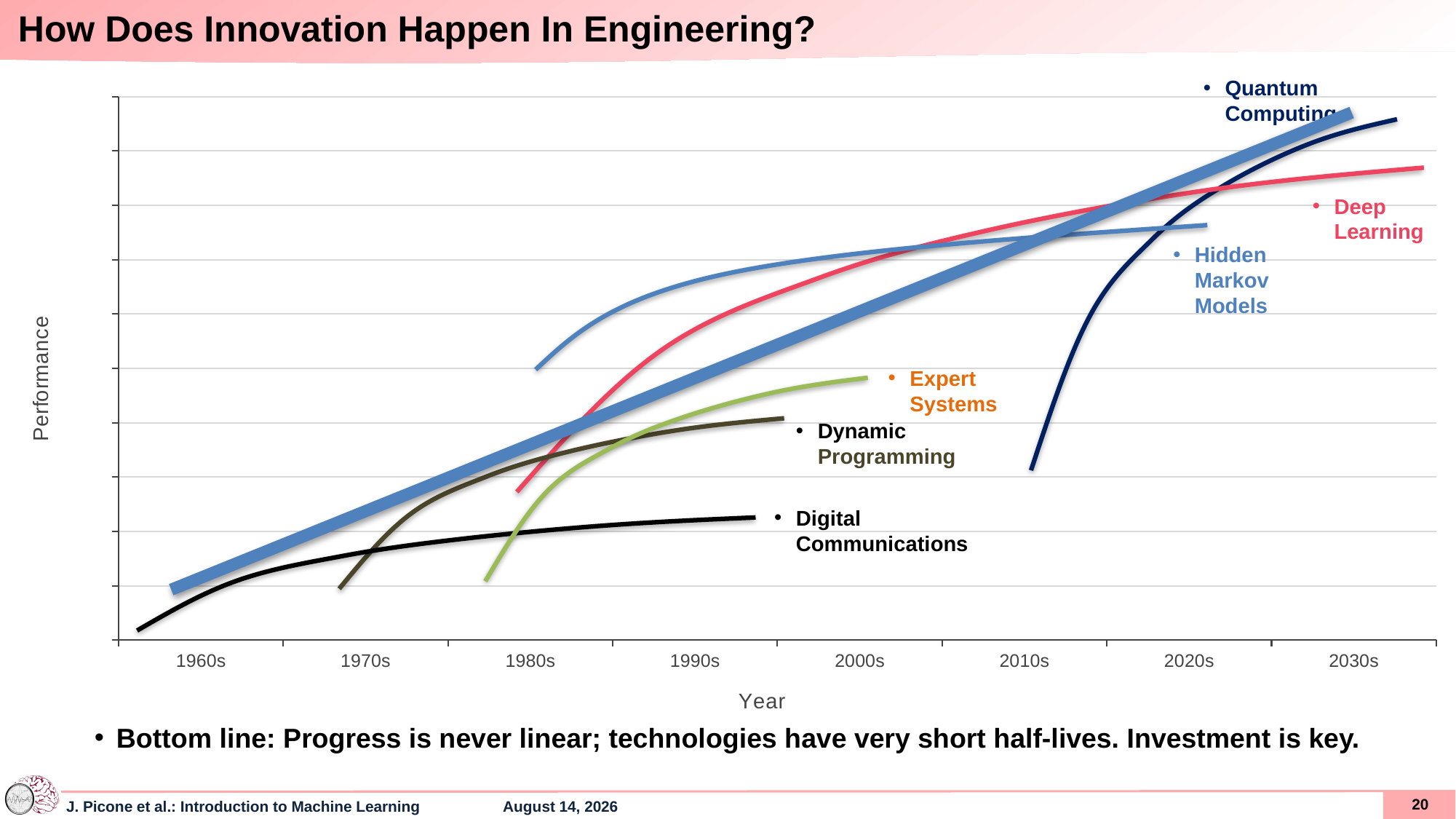

# How Does Innovation Happen In Engineering?
Quantum
Computing

### Chart

| Category | Performance |
|---|---|
| 1960s | 0.0 |
| 1970s | 0.0 |
| 1980s | 0.0 |
| 1990s | 0.0 |
| 2000s | 0.0 |
| 2010s | 0.0 |
| 2020s | 0.0 |
| 2030s | 0.0 |
Deep
Learning

Hidden
Markov
Models
Expert
Systems

Dynamic
Programming

Digital
Communications

Bottom line: Progress is never linear; technologies have very short half-lives. Investment is key.